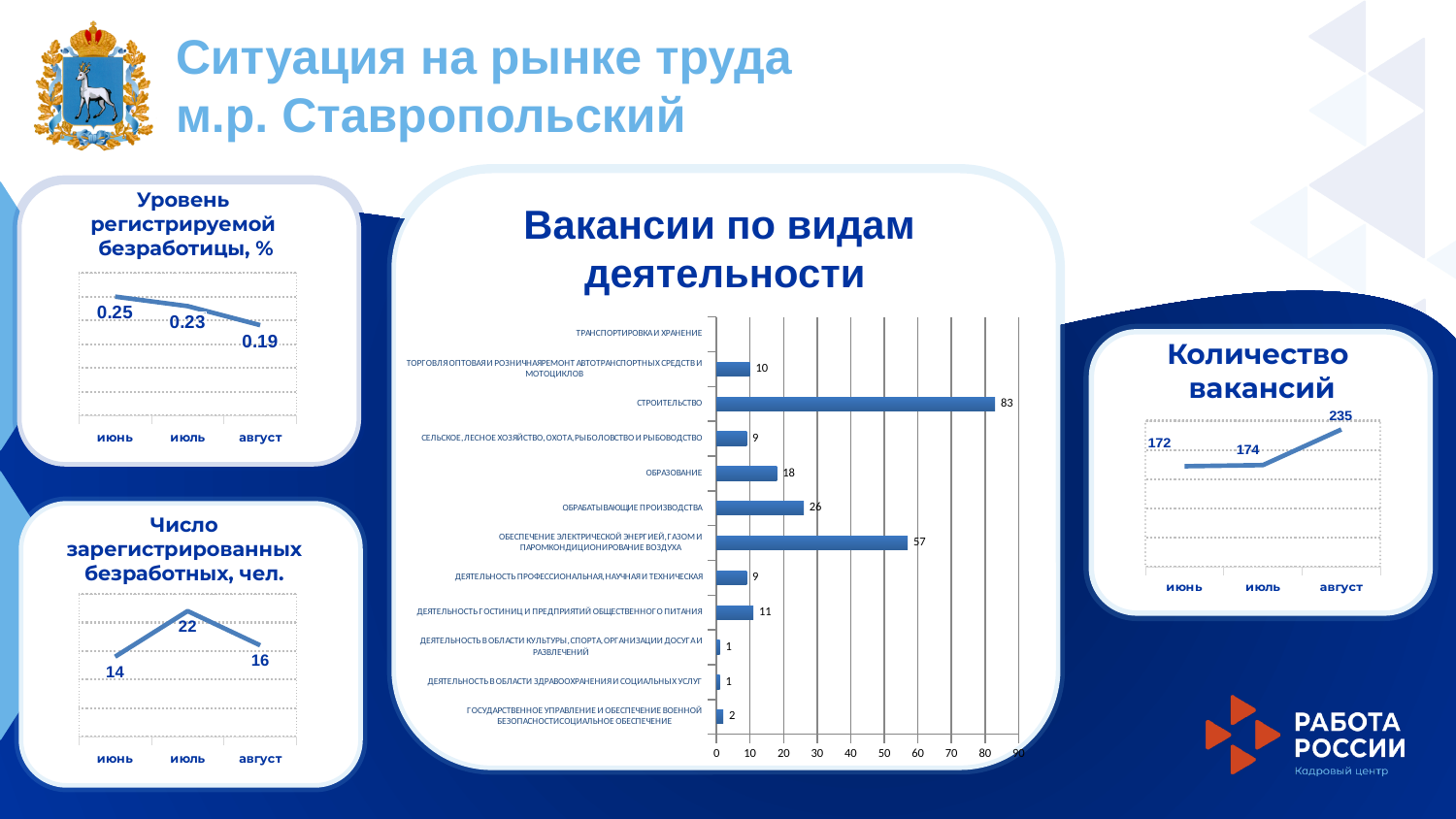

Ситуация на рынке труда
м.р. Ставропольский

Уровень
регистрируемой
безработицы, %
Вакансии по видам
деятельности

### Chart

| Category | Уровень |
|---|---|
| июнь | 0.25 |
| июль | 0.23 |
| август | 0.19 |

### Chart

| Category | 11 |
|---|---|
| ГОСУДАРСТВЕННОЕ УПРАВЛЕНИЕ И ОБЕСПЕЧЕНИЕ ВОЕННОЙ БЕЗОПАСНОСТИСОЦИАЛЬНОЕ ОБЕСПЕЧЕНИЕ | 2.0 |
| ДЕЯТЕЛЬНОСТЬ В ОБЛАСТИ ЗДРАВООХРАНЕНИЯ И СОЦИАЛЬНЫХ УСЛУГ | 1.0 |
| ДЕЯТЕЛЬНОСТЬ В ОБЛАСТИ КУЛЬТУРЫ, СПОРТА, ОРГАНИЗАЦИИ ДОСУГА И РАЗВЛЕЧЕНИЙ | 1.0 |
| ДЕЯТЕЛЬНОСТЬ ГОСТИНИЦ И ПРЕДПРИЯТИЙ ОБЩЕСТВЕННОГО ПИТАНИЯ | 11.0 |
| ДЕЯТЕЛЬНОСТЬ ПРОФЕССИОНАЛЬНАЯ, НАУЧНАЯ И ТЕХНИЧЕСКАЯ | 9.0 |
| ОБЕСПЕЧЕНИЕ ЭЛЕКТРИЧЕСКОЙ ЭНЕРГИЕЙ, ГАЗОМ И ПАРОМКОНДИЦИОНИРОВАНИЕ ВОЗДУХА | 57.0 |
| ОБРАБАТЫВАЮЩИЕ ПРОИЗВОДСТВА | 26.0 |
| ОБРАЗОВАНИЕ | 18.0 |
| СЕЛЬСКОЕ, ЛЕСНОЕ ХОЗЯЙСТВО, ОХОТА, РЫБОЛОВСТВО И РЫБОВОДСТВО | 9.0 |
| СТРОИТЕЛЬСТВО | 83.0 |
| ТОРГОВЛЯ ОПТОВАЯ И РОЗНИЧНАЯРЕМОНТ АВТОТРАНСПОРТНЫХ СРЕДСТВ И МОТОЦИКЛОВ | 10.0 |
| ТРАНСПОРТИРОВКА И ХРАНЕНИЕ | None |
Количество
вакансий

### Chart

| Category | Ряд 1 |
|---|---|
| июнь | 172.0 |
| июль | 174.0 |
| август | 235.0 |
Число
зарегистрированных
безработных, чел.

### Chart

| Category | Ряд 1 |
|---|---|
| июнь | 14.0 |
| июль | 22.0 |
| август | 16.0 |